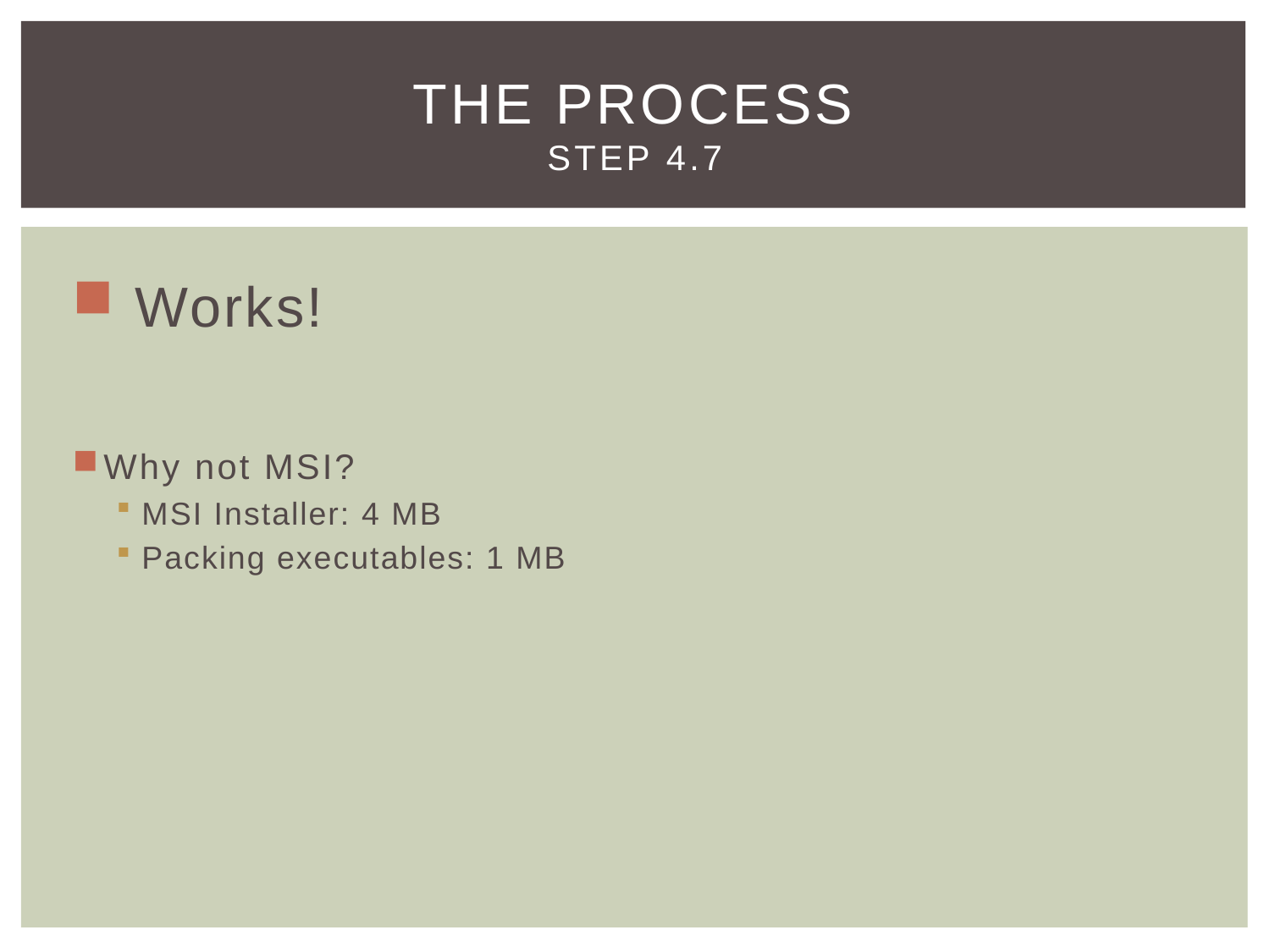

# The Process Step 4.7
 Works!

Why not MSI?
MSI Installer: 4 MB
Packing executables: 1 MB